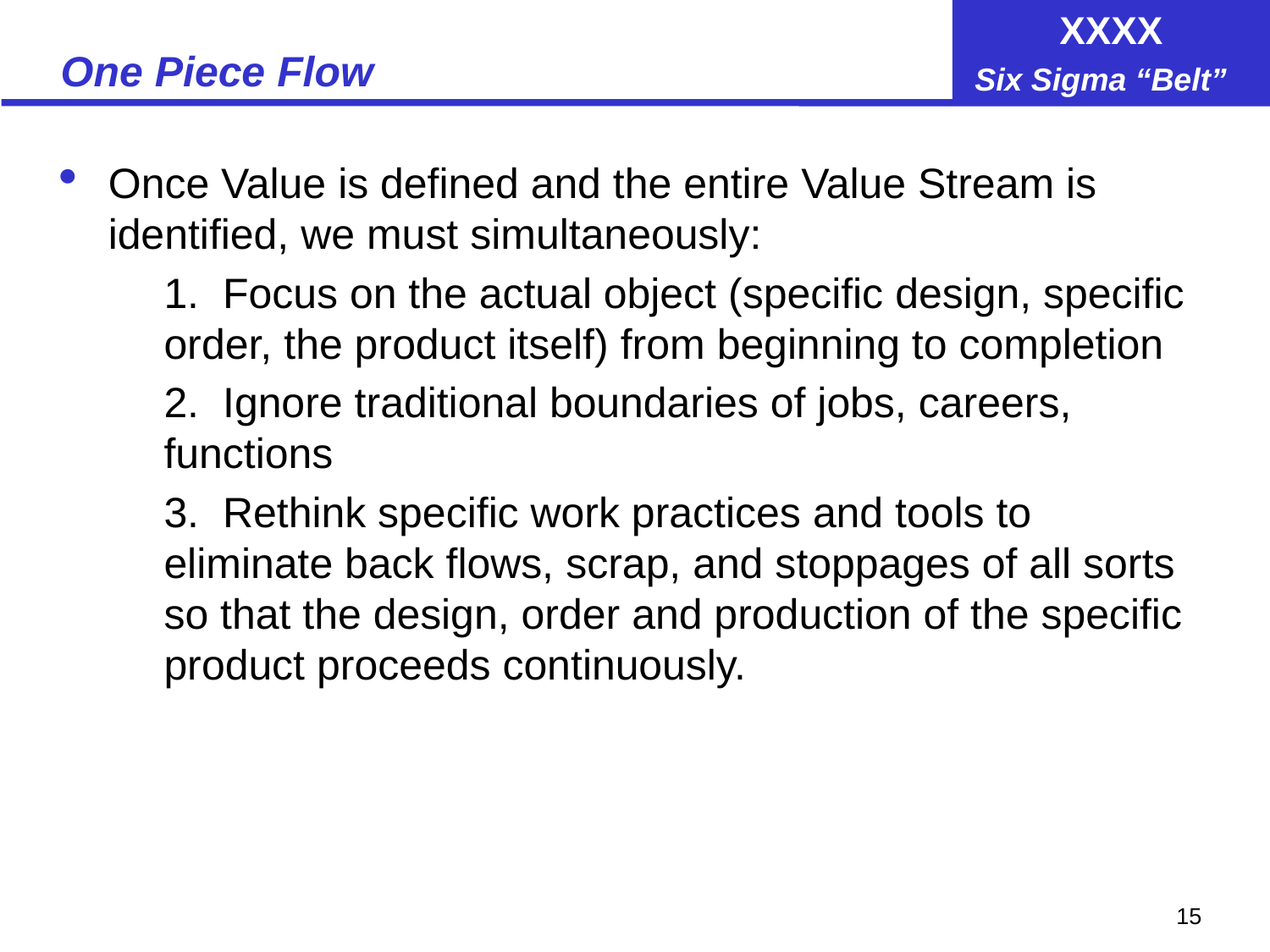

# One Piece Flow
Once Value is defined and the entire Value Stream is identified, we must simultaneously:
	1.  Focus on the actual object (specific design, specific order, the product itself) from beginning to completion
	2.  Ignore traditional boundaries of jobs, careers, functions
	3.  Rethink specific work practices and tools to eliminate back flows, scrap, and stoppages of all sorts so that the design, order and production of the specific product proceeds continuously.